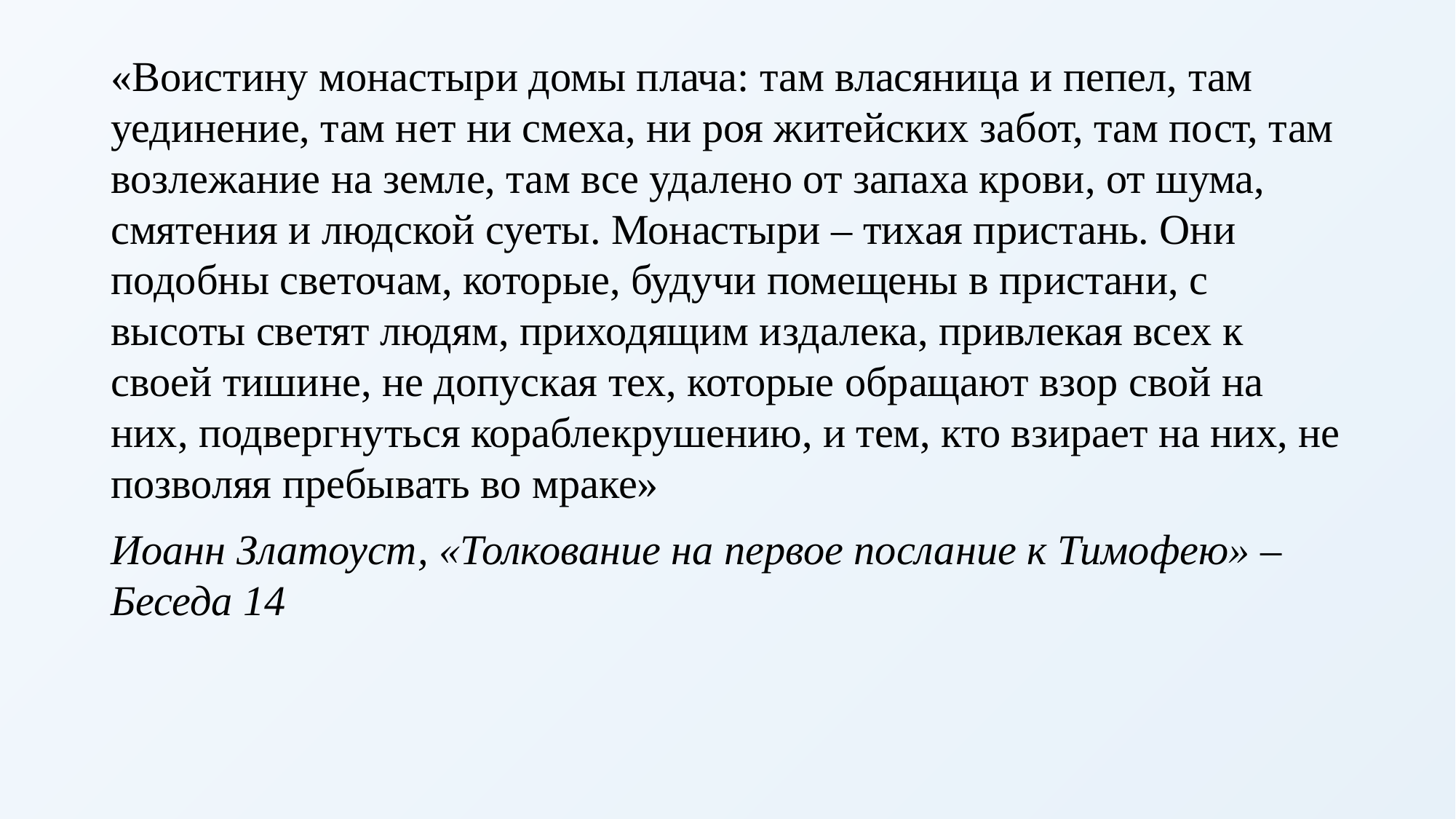

«Воистину монастыри домы плача: там власяница и пепел, там уединение, там нет ни смеха, ни роя житейских забот, там пост, там возлежание на земле, там все удалено от запаха крови, от шума, смятения и людской суеты. Монастыри – тихая пристань. Они подобны светочам, которые, будучи поме­щены в пристани, с высоты светят людям, приходящим издалека, привлекая всех к своей тишине, не допуская тех, которые обращают взор свой на них, подвергнуться корабле­крушению, и тем, кто взирает на них, не позволяя пребывать во мраке»
Иоанн Златоуст, «Толкование на первое послание к Тимофею» – Беседа 14